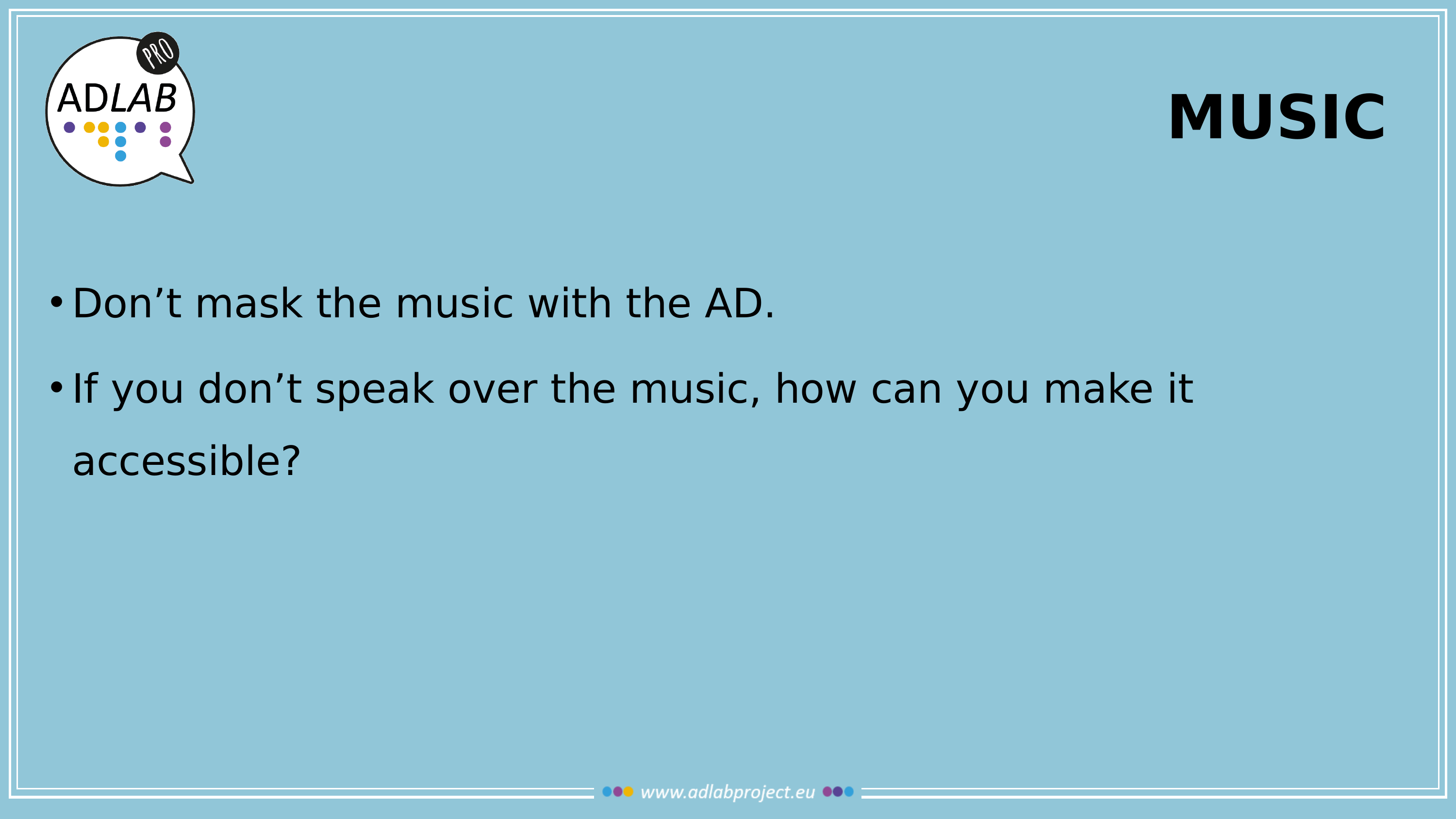

# music
Don’t mask the music with the AD.
If you don’t speak over the music, how can you make it accessible?